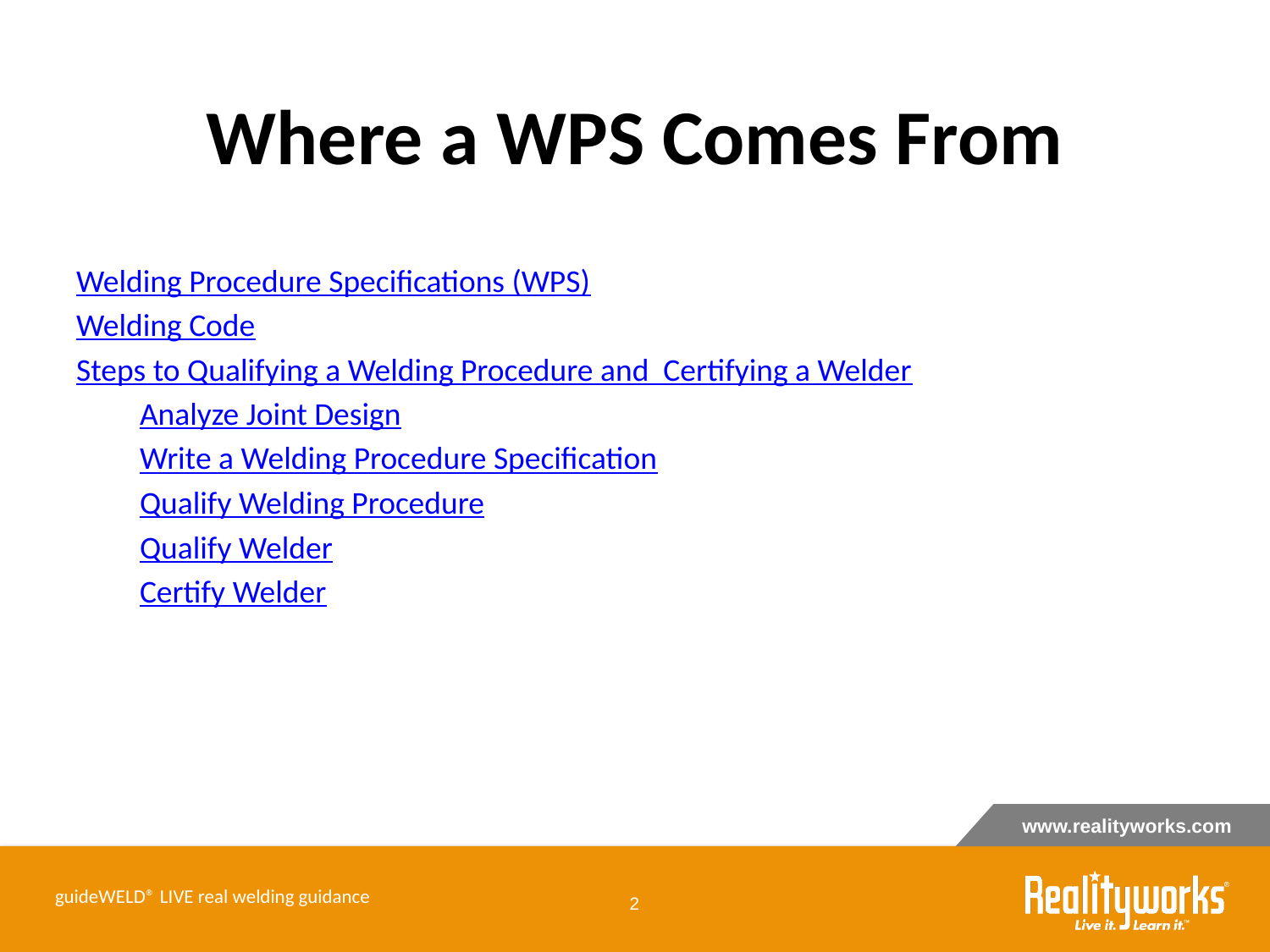

# Where a WPS Comes From
Welding Procedure Specifications (WPS)
Welding Code
Steps to Qualifying a Welding Procedure and  Certifying a Welder
Analyze Joint Design
Write a Welding Procedure Specification
Qualify Welding Procedure
Qualify Welder
Certify Welder

guideWELD® LIVE real welding guidance
2